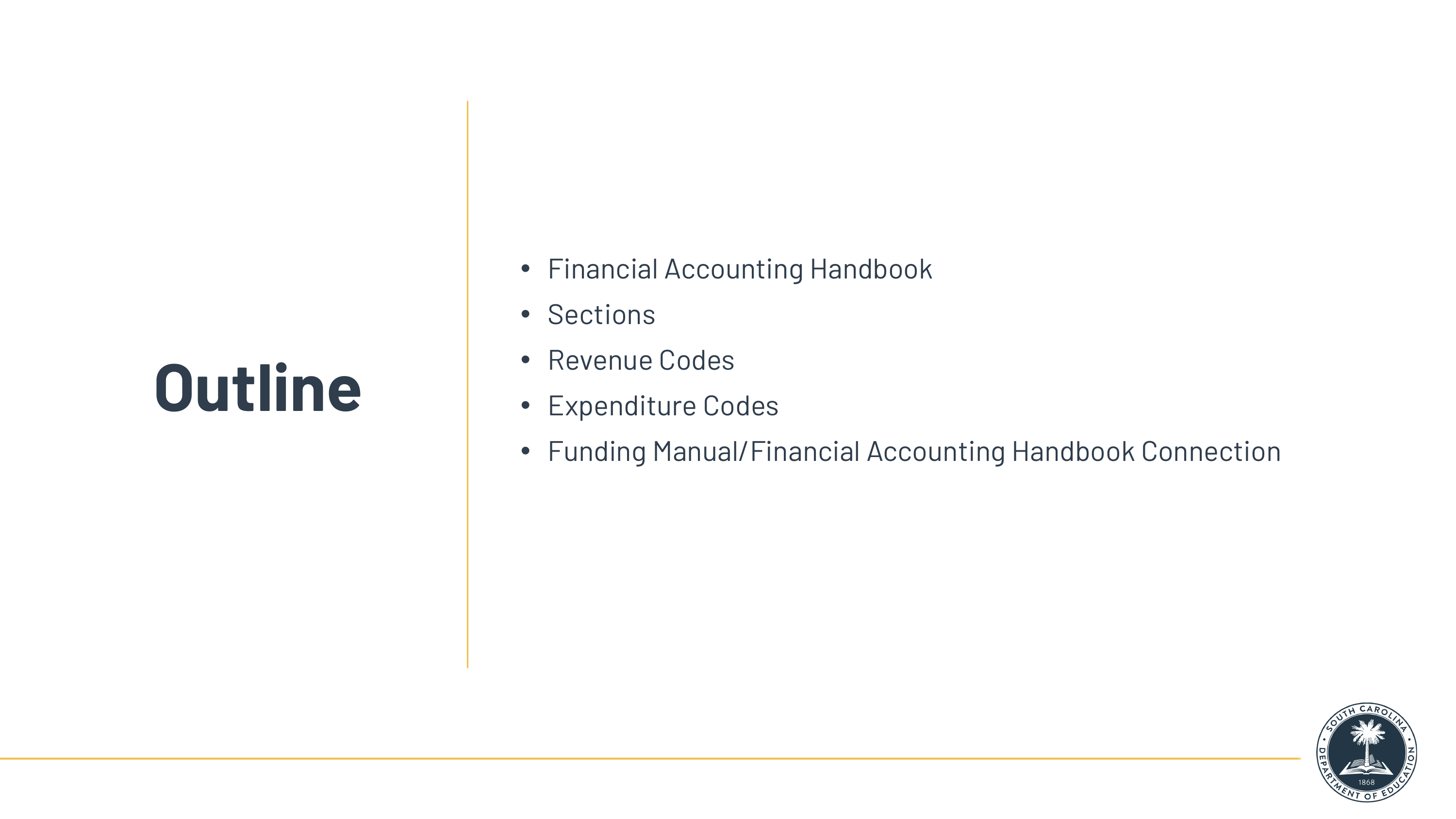

# Outline
Financial Accounting Handbook
Sections
Revenue Codes
Expenditure Codes
Funding Manual/Financial Accounting Handbook Connection